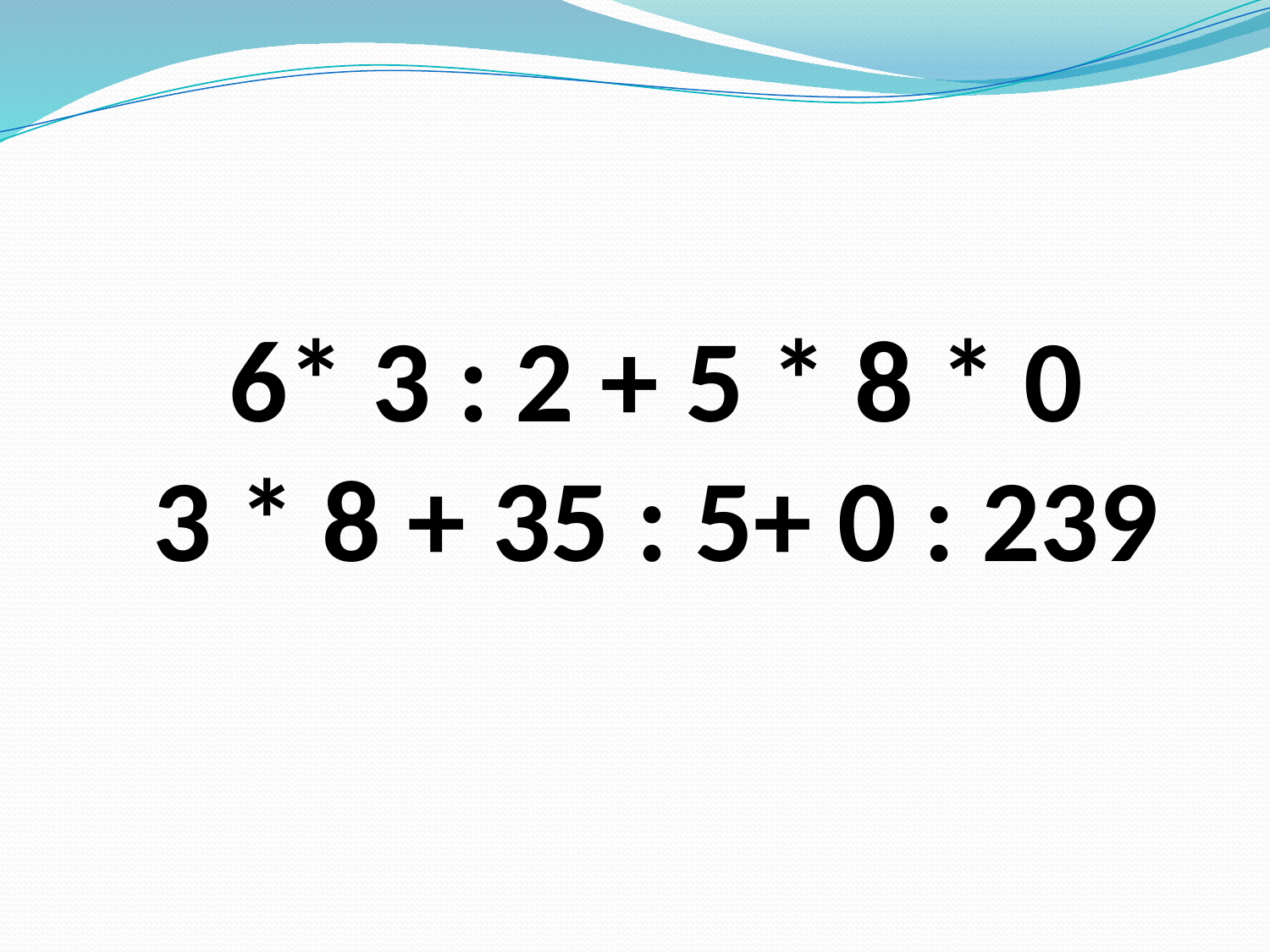

# 6* 3 : 2 + 5 * 8 * 0 3 * 8 + 35 : 5+ 0 : 239